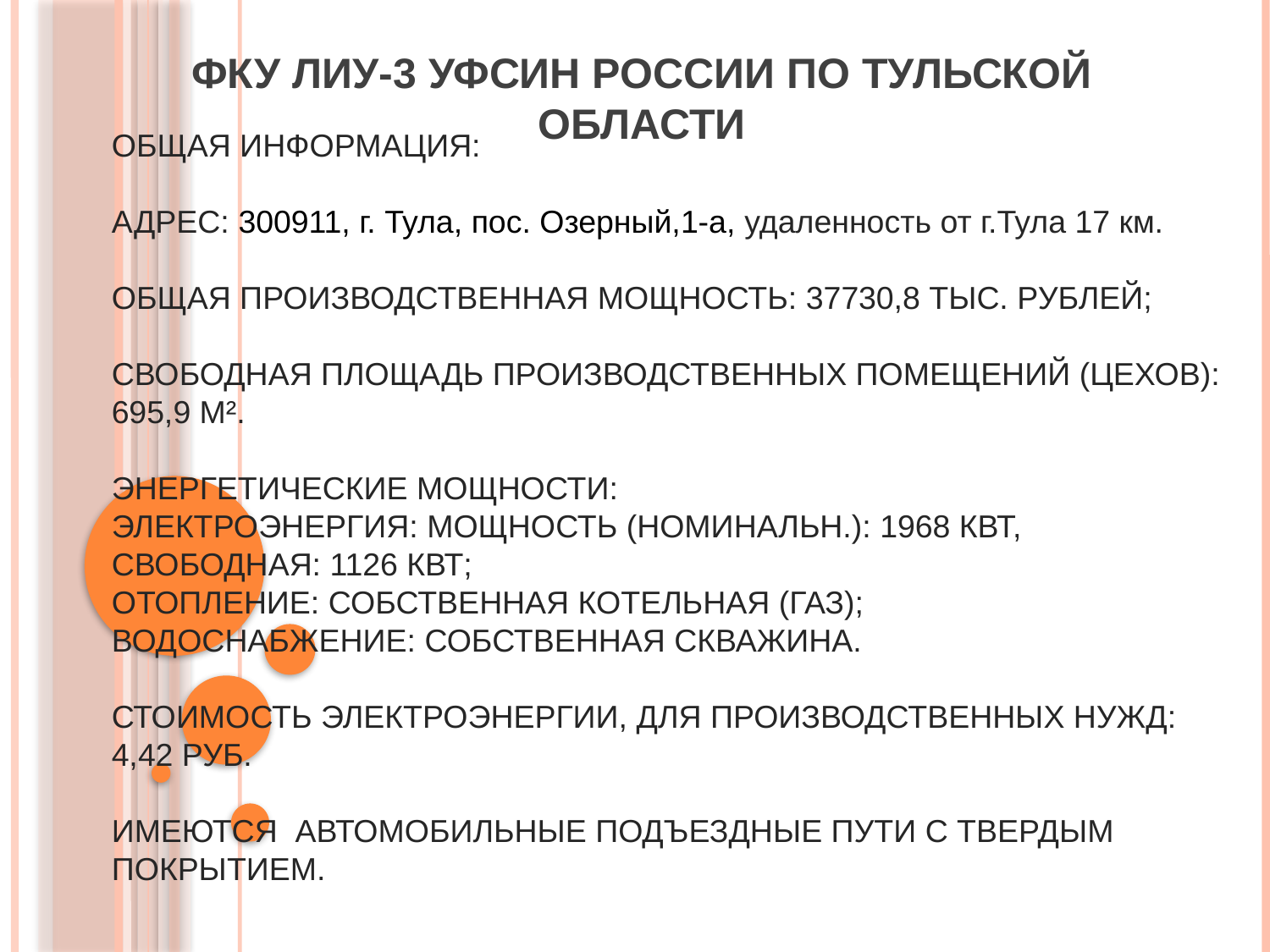

# ФКУ ЛИУ-3 УФСИН России по Тульской области
Общая информация:

Адрес: 300911, г. Тула, пос. Озерный,1-а, удаленность от г.Тула 17 км.

Общая производственная мощность: 37730,8 тыс. рублей;

Свободная площадь производственных помещений (цехов): 695,9 м².

Энергетические мощности:
Электроэнергия: Мощность (номинальн.): 1968 кВт, свободная: 1126 кВт;
Отопление: собственная котельная (газ);
Водоснабжение: собственная скважина.

Стоимость электроэнергии, для производственных нужд: 4,42 руб.

Имеются  автомобильные подъездные пути с твердым покрытием.